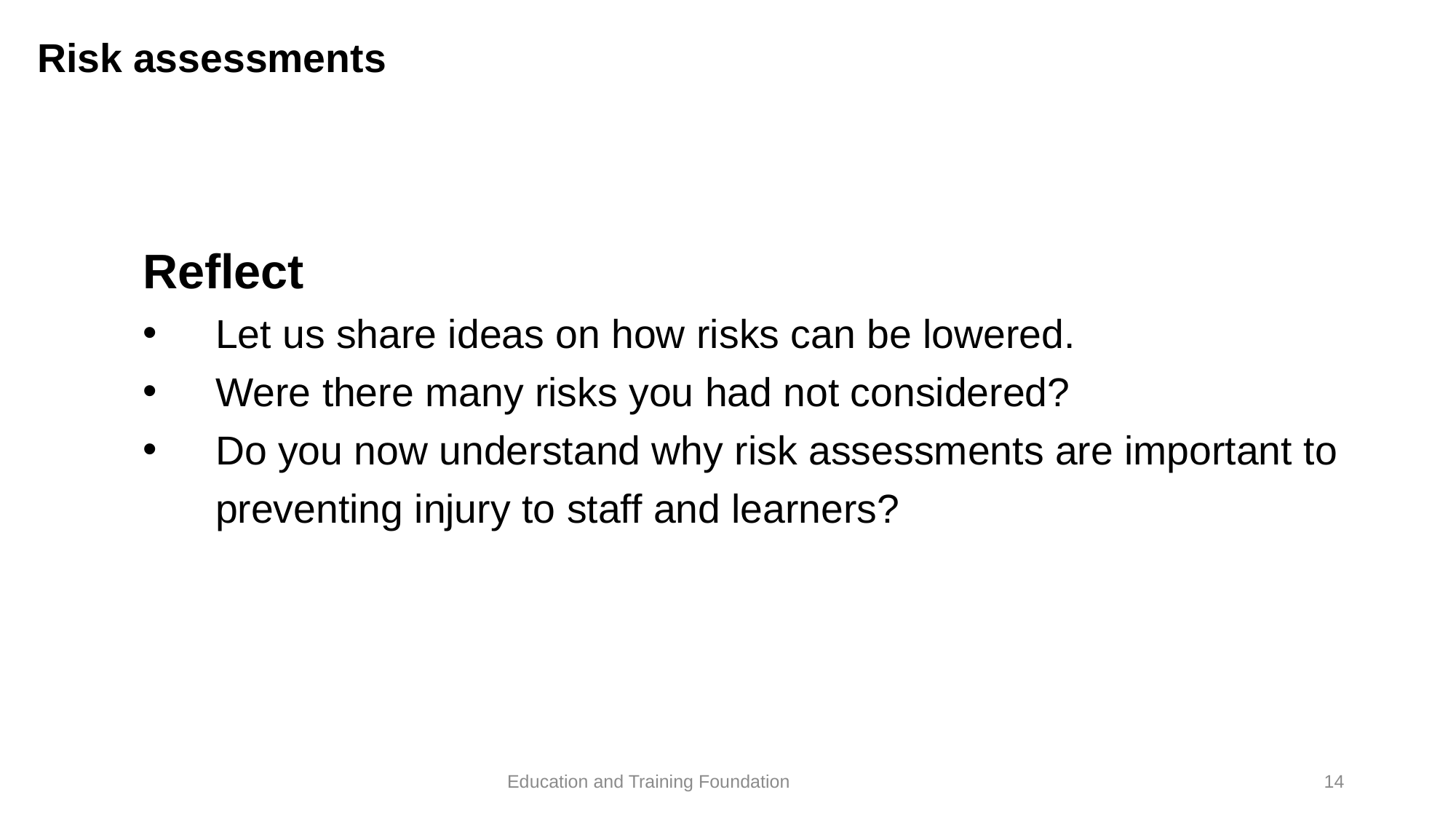

# Risk assessments
Reflect
Let us share ideas on how risks can be lowered.
Were there many risks you had not considered?
Do you now understand why risk assessments are important to preventing injury to staff and learners?
14
Education and Training Foundation